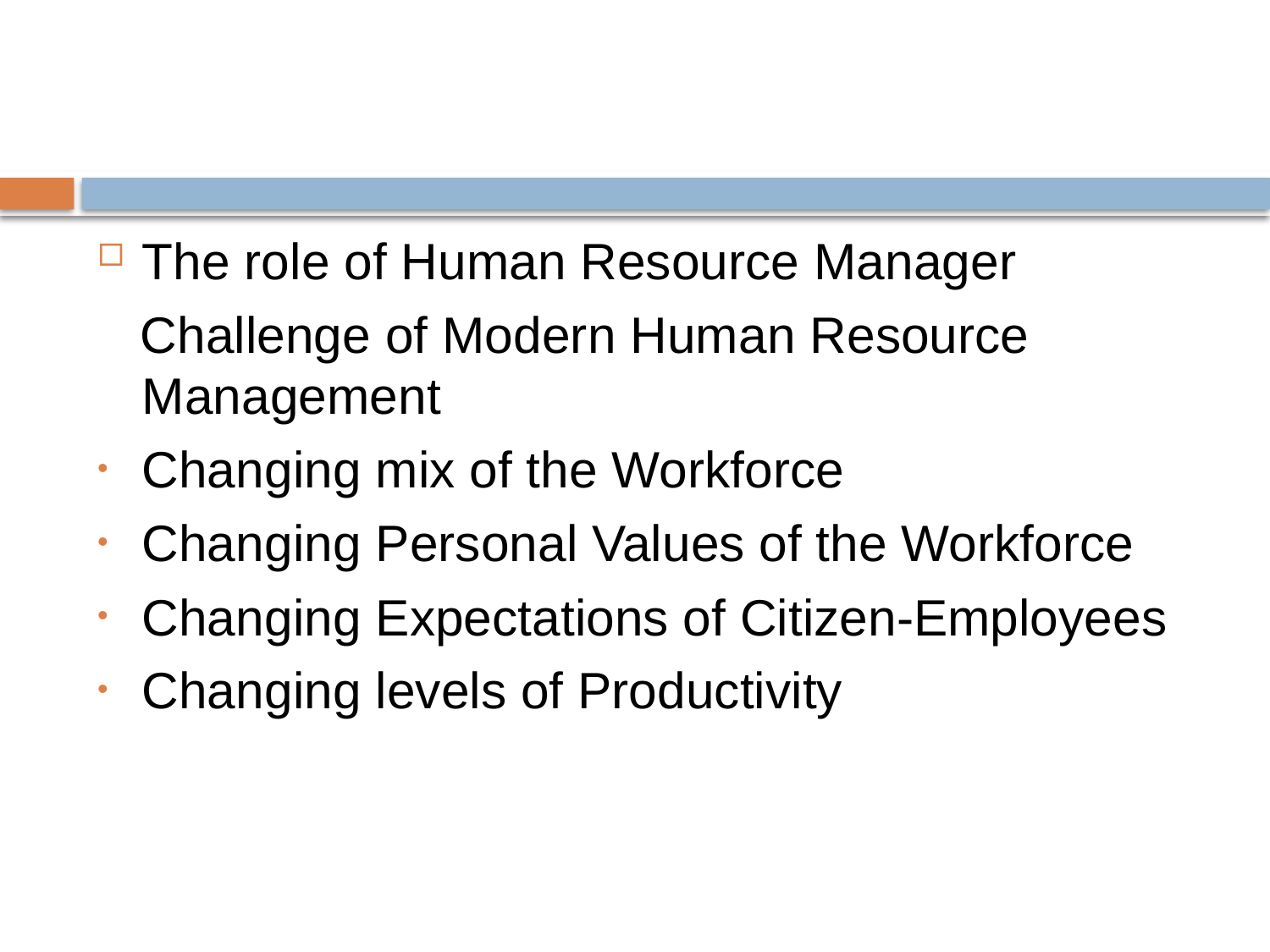

#
The role of Human Resource Manager
   Challenge of Modern Human Resource Management
Changing mix of the Workforce
Changing Personal Values of the Workforce
Changing Expectations of Citizen-Employees
Changing levels of Productivity